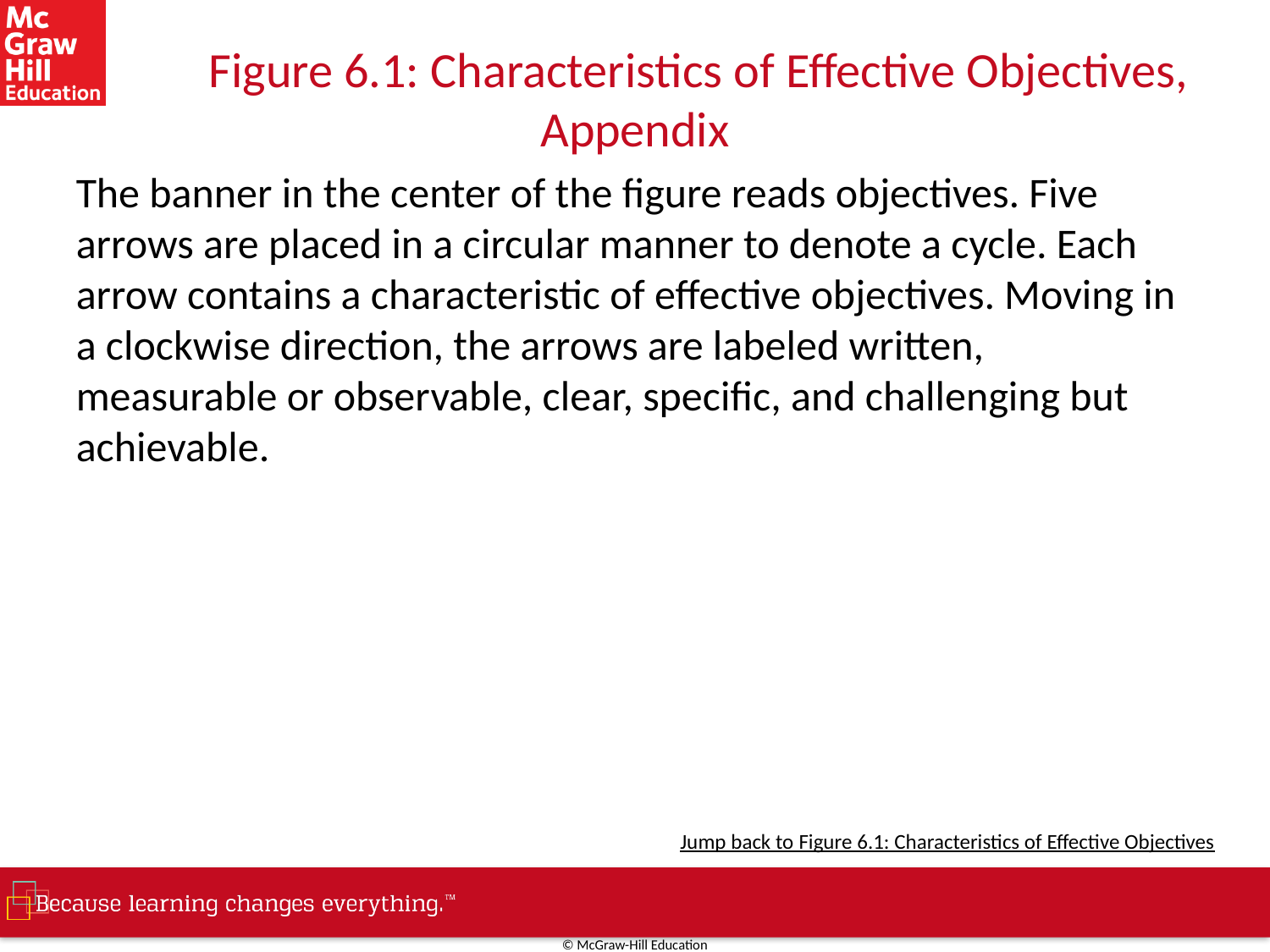

# Figure 6.1: Characteristics of Effective Objectives, Appendix
The banner in the center of the figure reads objectives. Five arrows are placed in a circular manner to denote a cycle. Each arrow contains a characteristic of effective objectives. Moving in a clockwise direction, the arrows are labeled written, measurable or observable, clear, specific, and challenging but achievable.
Jump back to Figure 6.1: Characteristics of Effective Objectives